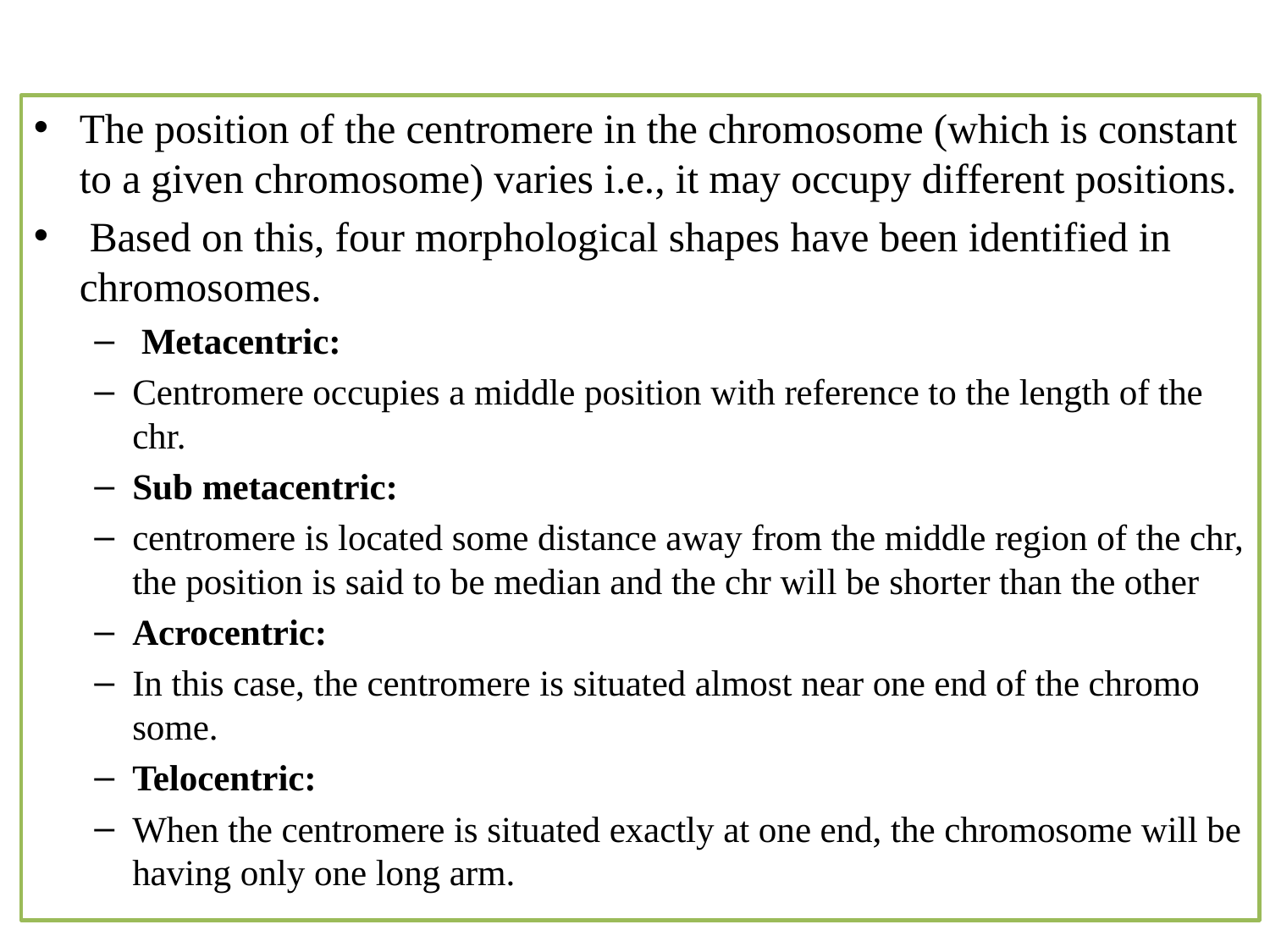

The position of the centromere in the chromosome (which is constant to a given chromosome) varies i.e., it may occupy different positions.
 Based on this, four morphological shapes have been identified in chromosomes.
 Metacentric:
Centromere occupies a middle position with reference to the length of the chr.
Sub metacentric:
centromere is located some distance away from the middle region of the chr, the position is said to be median and the chr will be shorter than the other
Acrocentric:
In this case, the centromere is situated almost near one end of the chromo­some.
Telocentric:
When the centromere is situated exactly at one end, the chromosome will be having only one long arm.